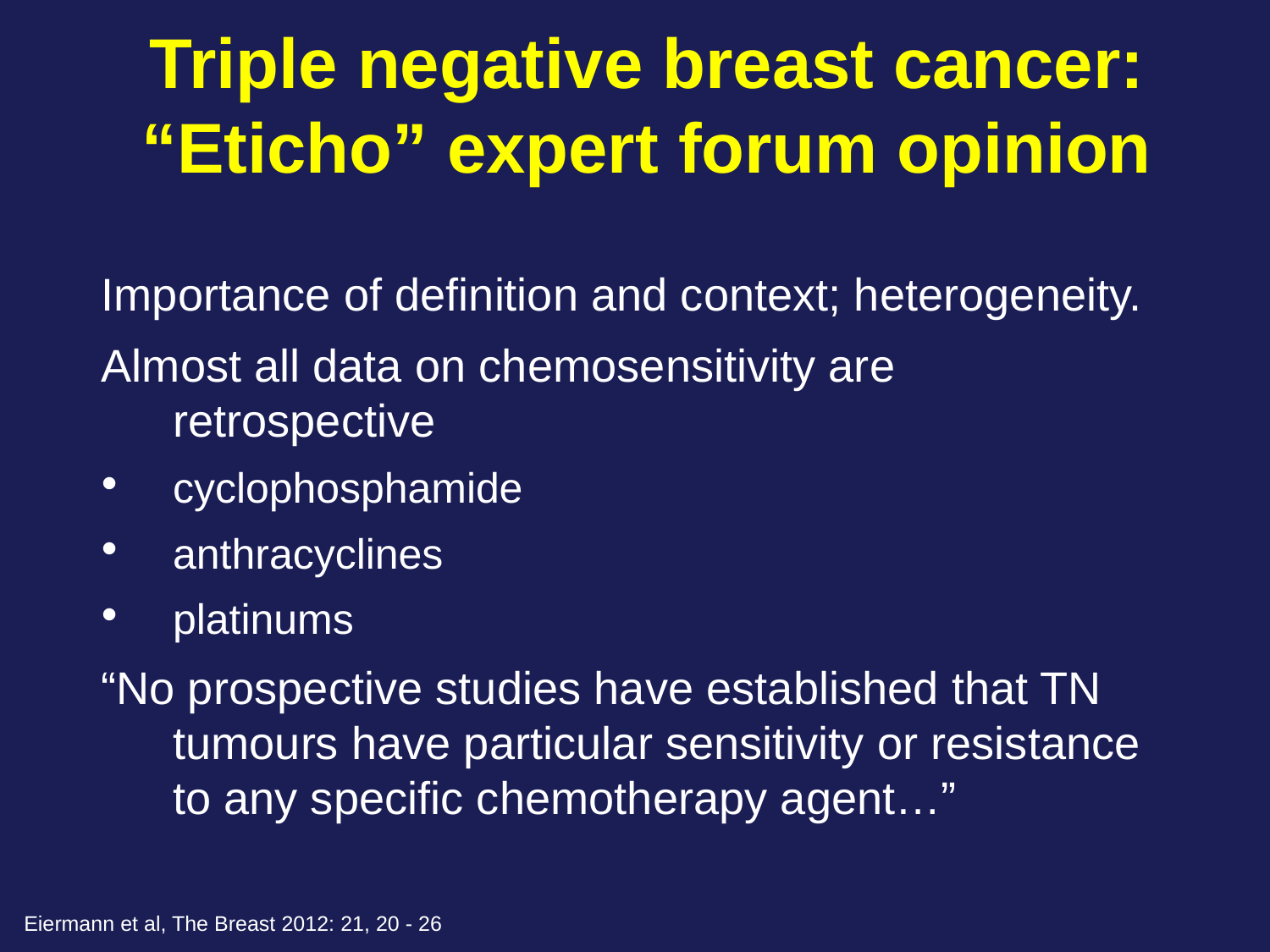

Triple negative breast cancer: “Eticho” expert forum opinion
Importance of definition and context; heterogeneity.
Almost all data on chemosensitivity are retrospective
cyclophosphamide
anthracyclines
platinums
“No prospective studies have established that TN tumours have particular sensitivity or resistance to any specific chemotherapy agent…”
Eiermann et al, The Breast 2012: 21, 20 - 26